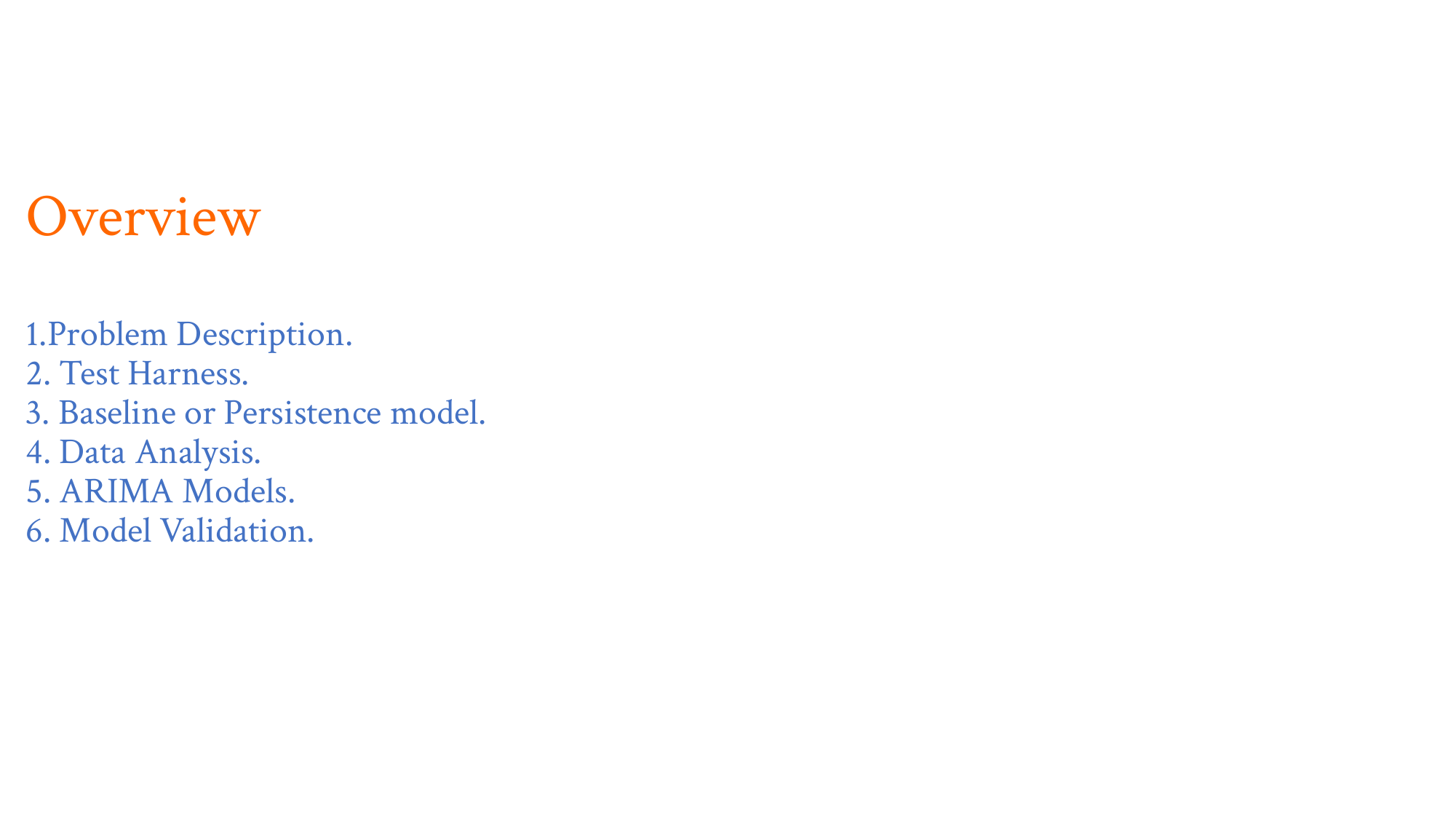

Overview

1.Problem Description.
2. Test Harness.
3. Baseline or Persistence model.
4. Data Analysis.
5. ARIMA Models.
6. Model Validation.